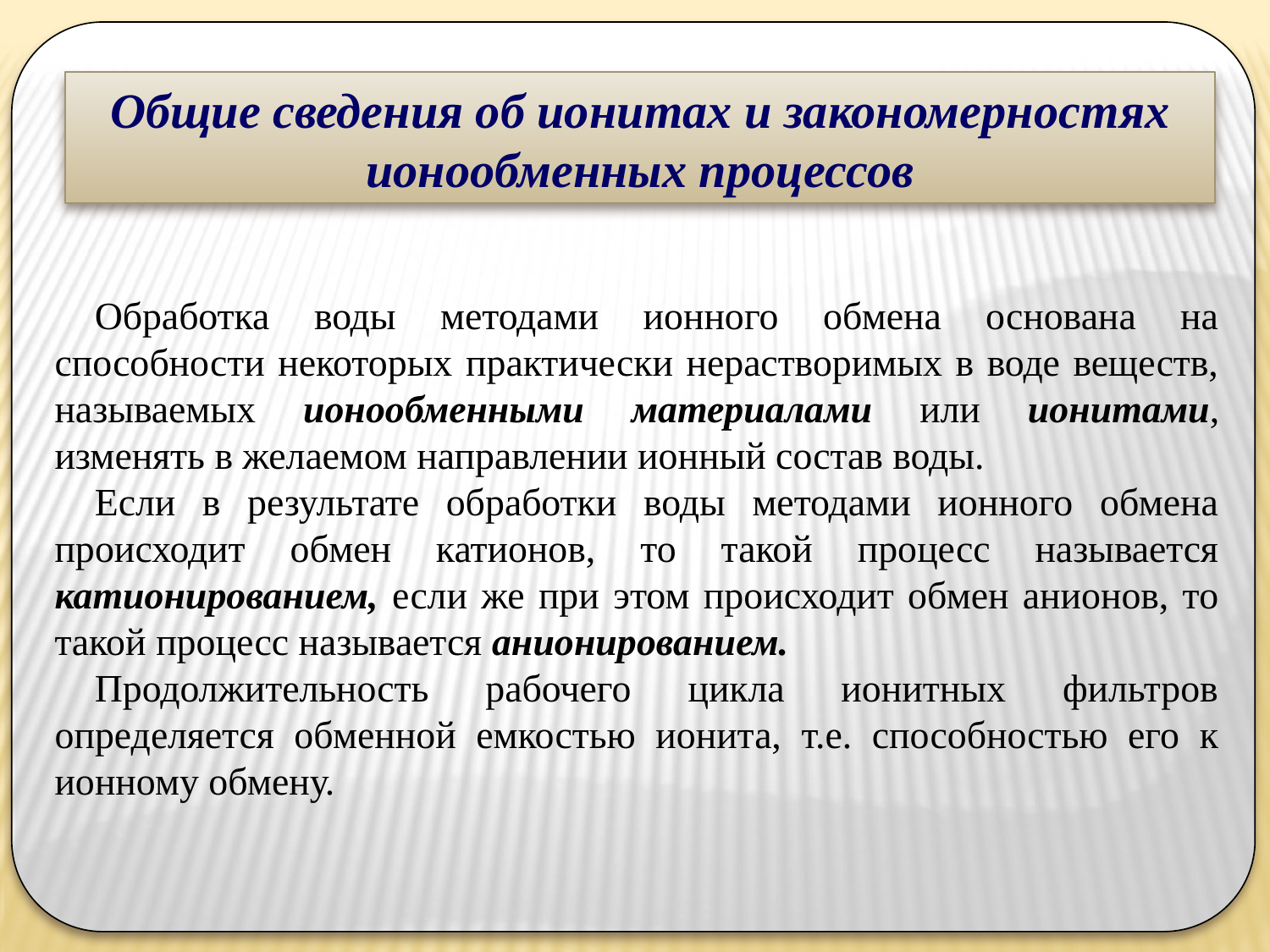

Общие сведения об ионитах и закономерностях ионообменных процессов
Обработка воды методами ионного обмена основана на способности некоторых практически нерастворимых в воде веществ, называемых ионообменными материалами или ионитами, изменять в желаемом направлении ионный состав воды.
Если в результате обработки воды методами ионного обмена происходит обмен катионов, то такой процесс называется катионированием, если же при этом происходит обмен анионов, то такой процесс называется анионированием.
Продолжительность рабочего цикла ионитных фильтров определяется обменной емкостью ионита, т.е. способностью его к ионному обмену.